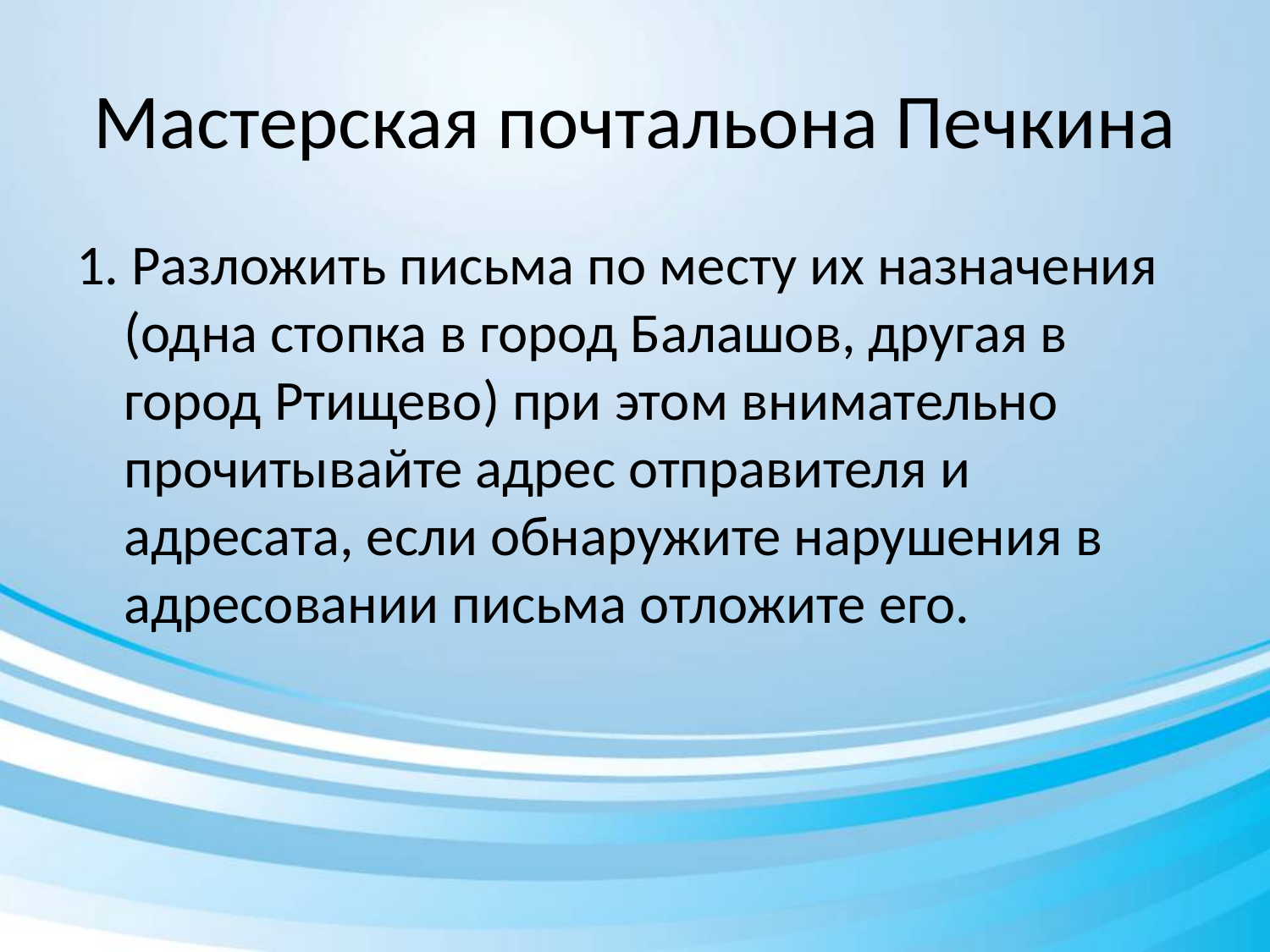

# Мастерская почтальона Печкина
1. Разложить письма по месту их назначения (одна стопка в город Балашов, другая в город Ртищево) при этом внимательно прочитывайте адрес отправителя и адресата, если обнаружите нарушения в адресовании письма отложите его.